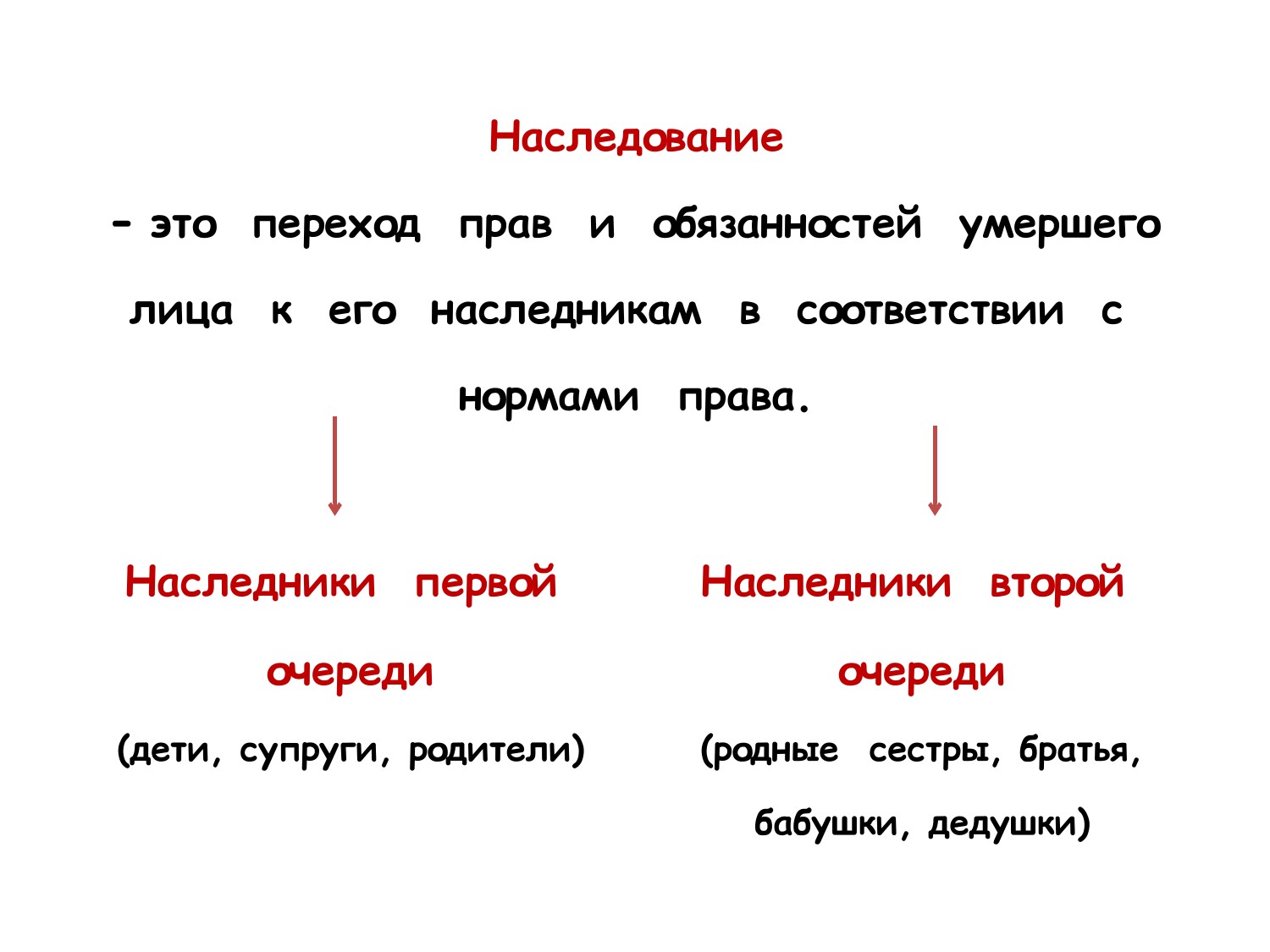

# Наследование – это  переход  прав  и  обязанностей  умершего  лица  к  его  наследникам  в  соответствии  с  нормами  права.
| Наследники первой очереди (дети, супруги, родители) | Наследники второй очереди (родные сестры, братья, бабушки, дедушки) |
| --- | --- |